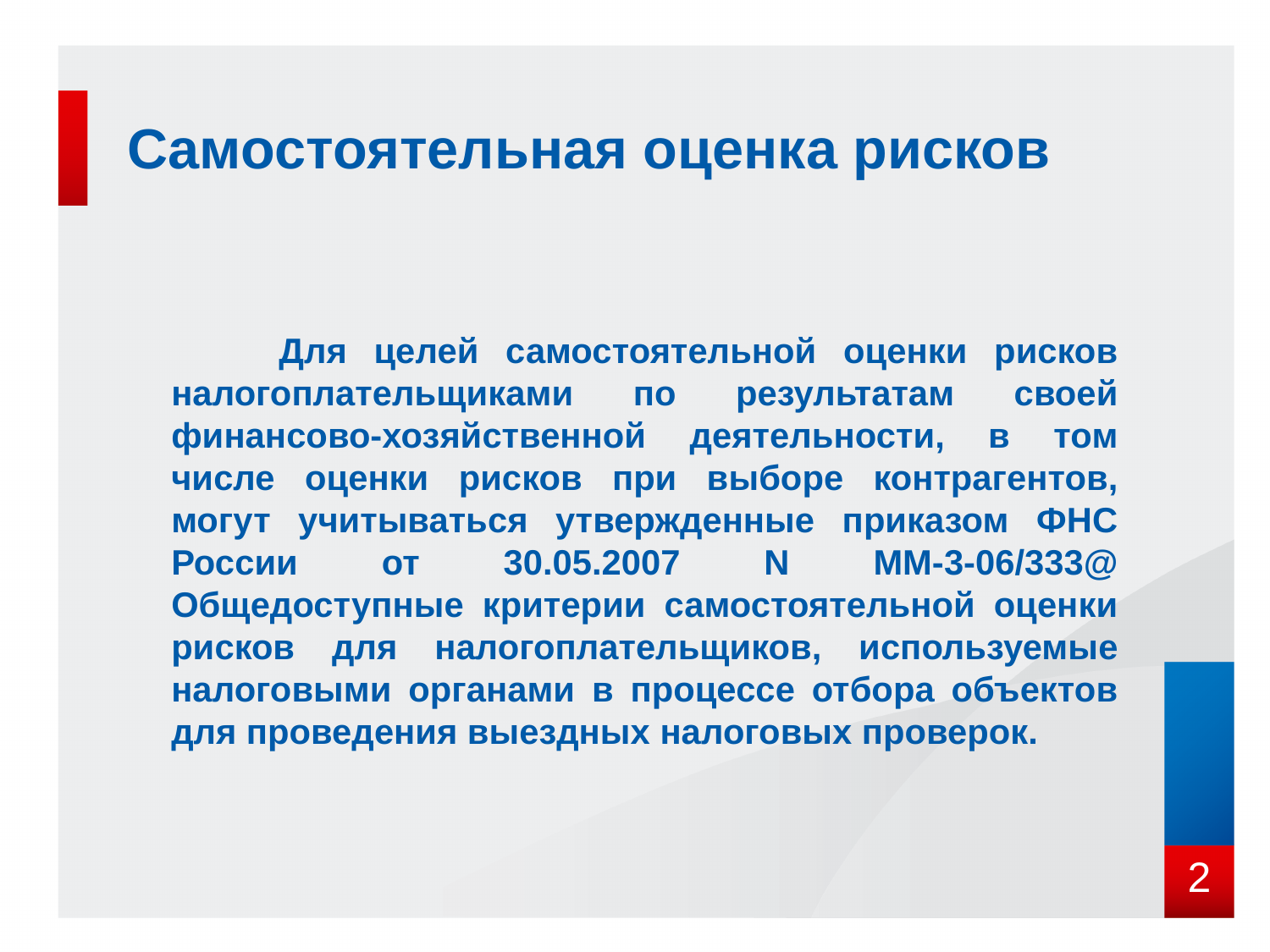

# Самостоятельная оценка рисков

    Для целей самостоятельной оценки рисков налогоплательщиками по результатам своей финансово-хозяйственной деятельности, в том числе оценки рисков при выборе контрагентов, могут учитываться утвержденные приказом ФНС России от 30.05.2007 N ММ-3-06/333@ Общедоступные критерии самостоятельной оценки рисков для налогоплательщиков, используемые налоговыми органами в процессе отбора объектов для проведения выездных налоговых проверок.

2